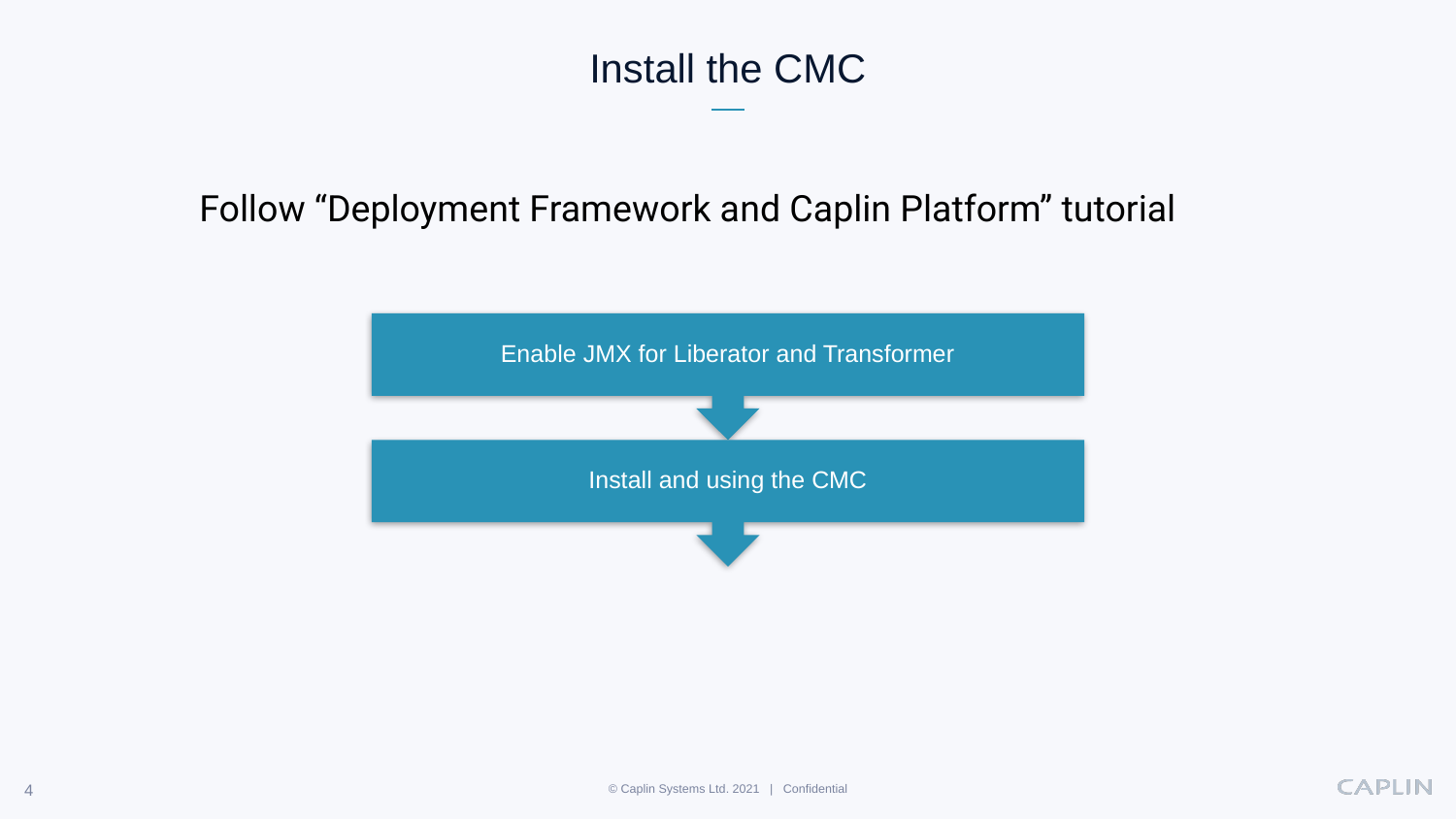

# Install the CMC
Follow “Deployment Framework and Caplin Platform” tutorial

Enable JMX for Liberator and Transformer

Install and using the CMC